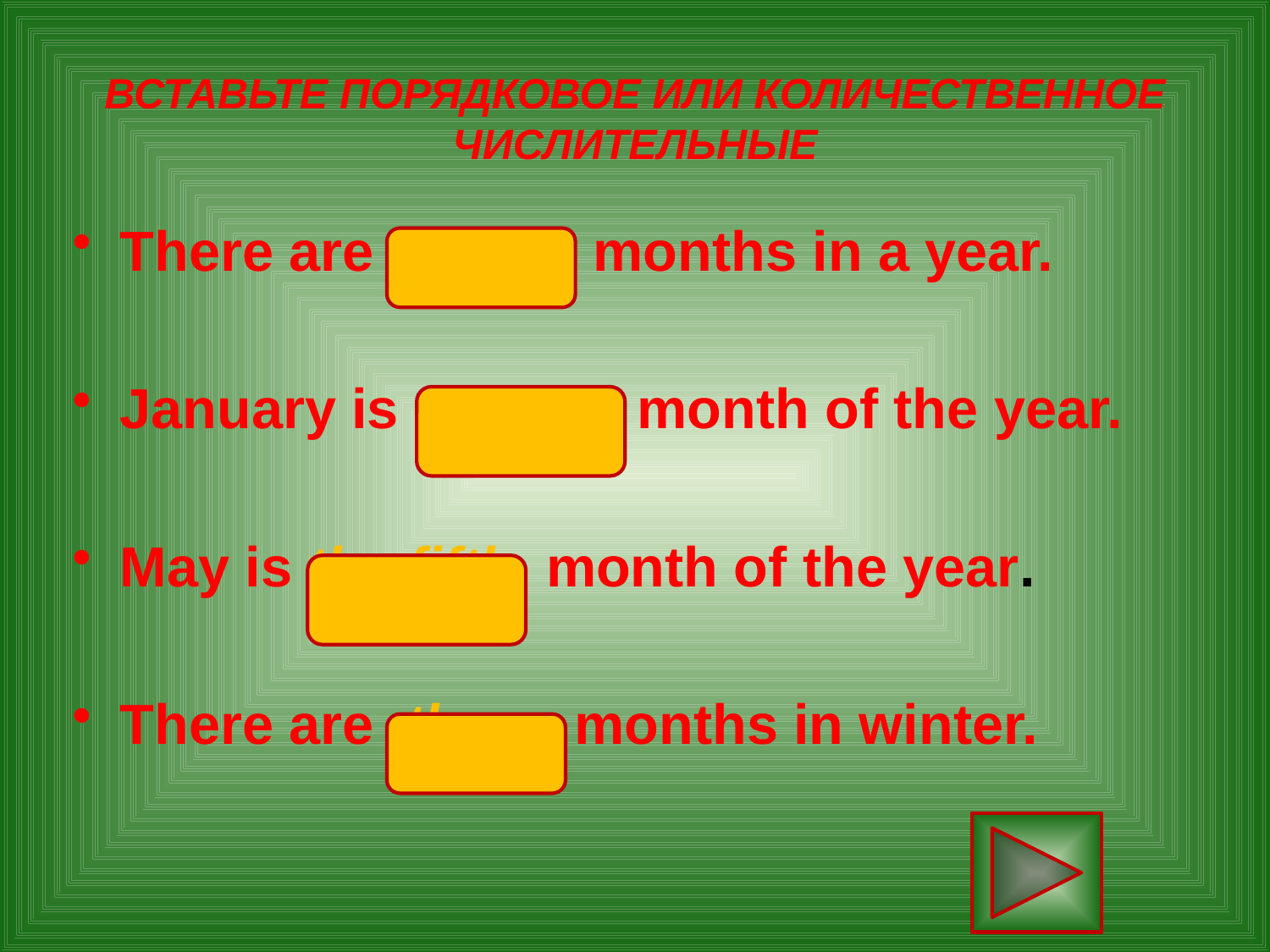

# ВСТАВЬТЕ ПОРЯДКОВОЕ ИЛИ КОЛИЧЕСТВЕННОЕ ЧИСЛИТЕЛЬНЫЕ
There are twelve  months in a year.

January is the first month of the year.

May is the fifth  month of the year.

There are  three  months in winter.